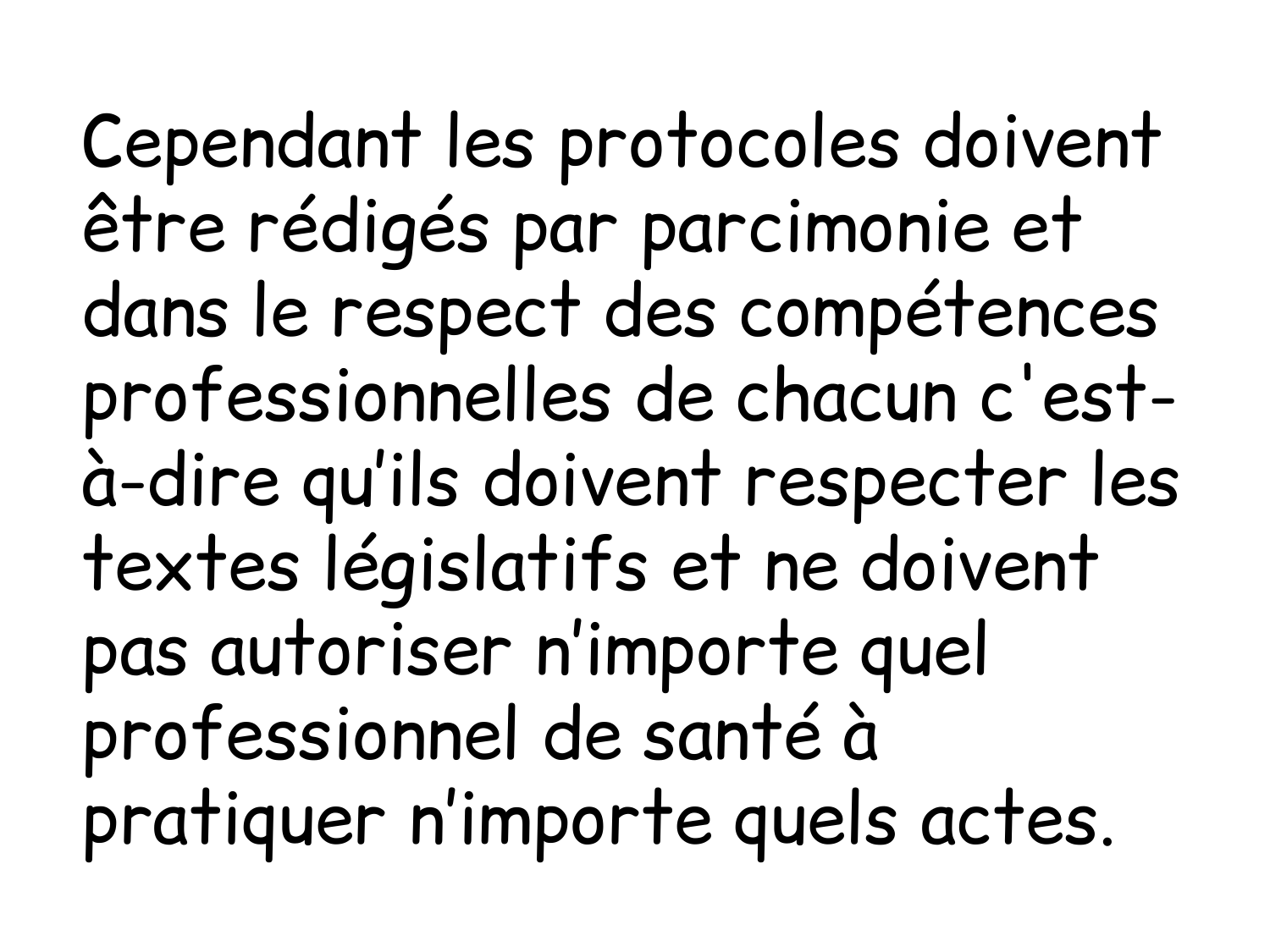

Cependant les protocoles doivent être rédigés par parcimonie et dans le respect des compétences professionnelles de chacun c'est-à-dire qu’ils doivent respecter les textes législatifs et ne doivent pas autoriser n’importe quel professionnel de santé à pratiquer n’importe quels actes.